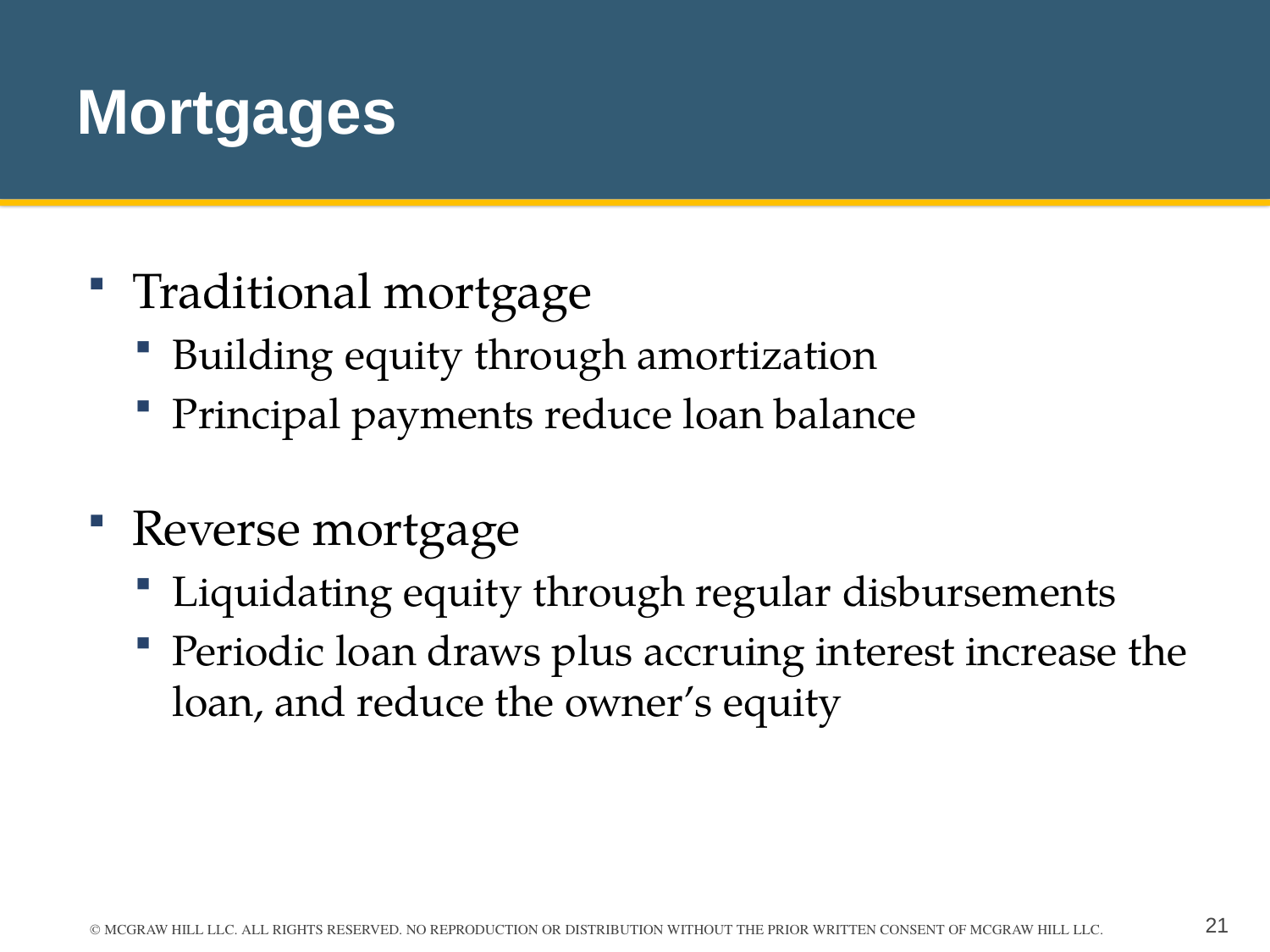

# Mortgages
Traditional mortgage
Building equity through amortization
Principal payments reduce loan balance

Reverse mortgage
Liquidating equity through regular disbursements
Periodic loan draws plus accruing interest increase the loan, and reduce the owner’s equity
© MCGRAW HILL LLC. ALL RIGHTS RESERVED. NO REPRODUCTION OR DISTRIBUTION WITHOUT THE PRIOR WRITTEN CONSENT OF MCGRAW HILL LLC.
21